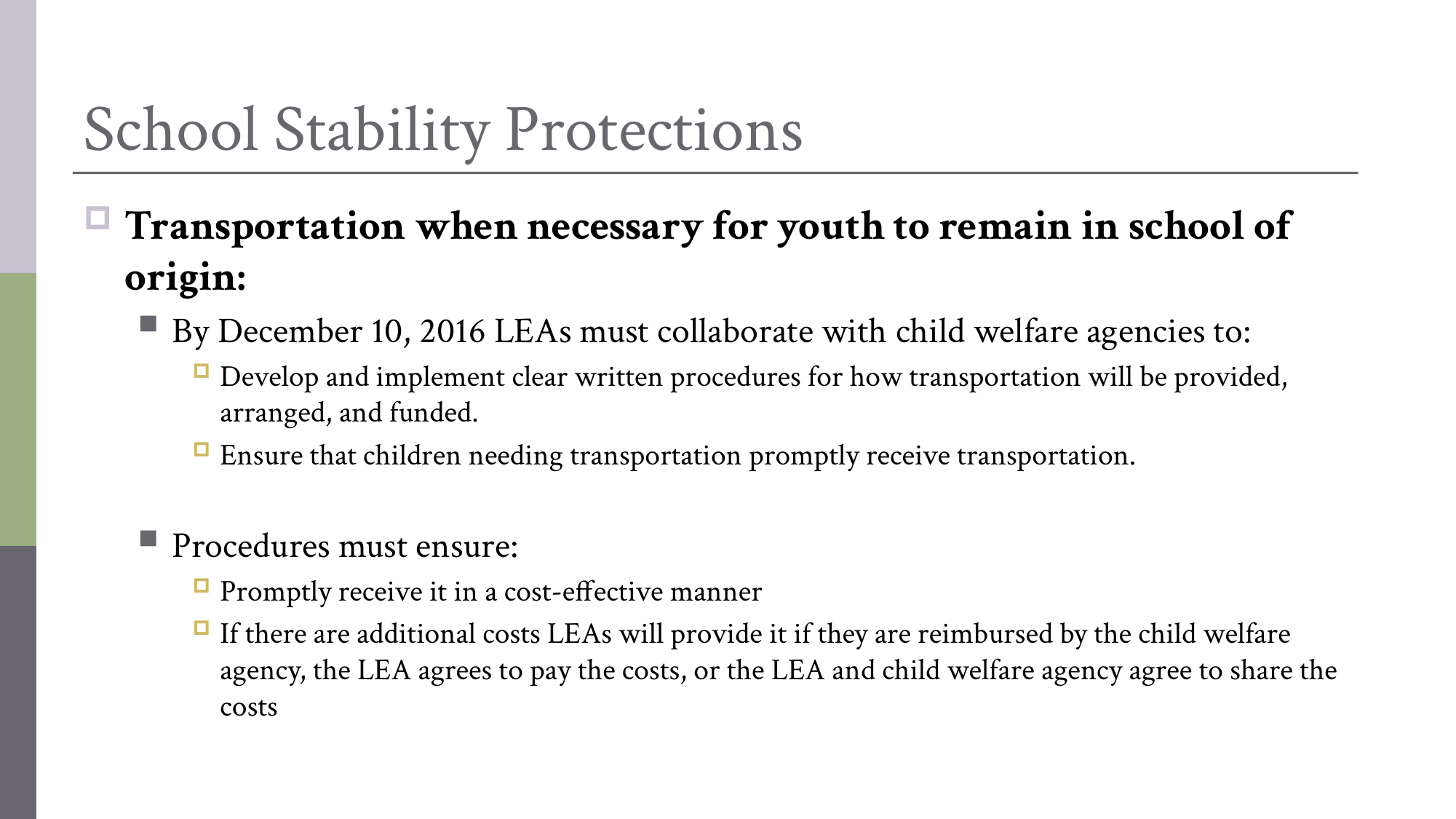

# School Stability Protections
Transportation when necessary for youth to remain in school of origin:
By December 10, 2016 LEAs must collaborate with child welfare agencies to:
Develop and implement clear written procedures for how transportation will be provided, arranged, and funded.
Ensure that children needing transportation promptly receive transportation.

Procedures must ensure:
Promptly receive it in a cost-effective manner
If there are additional costs LEAs will provide it if they are reimbursed by the child welfare agency, the LEA agrees to pay the costs, or the LEA and child welfare agency agree to share the costs